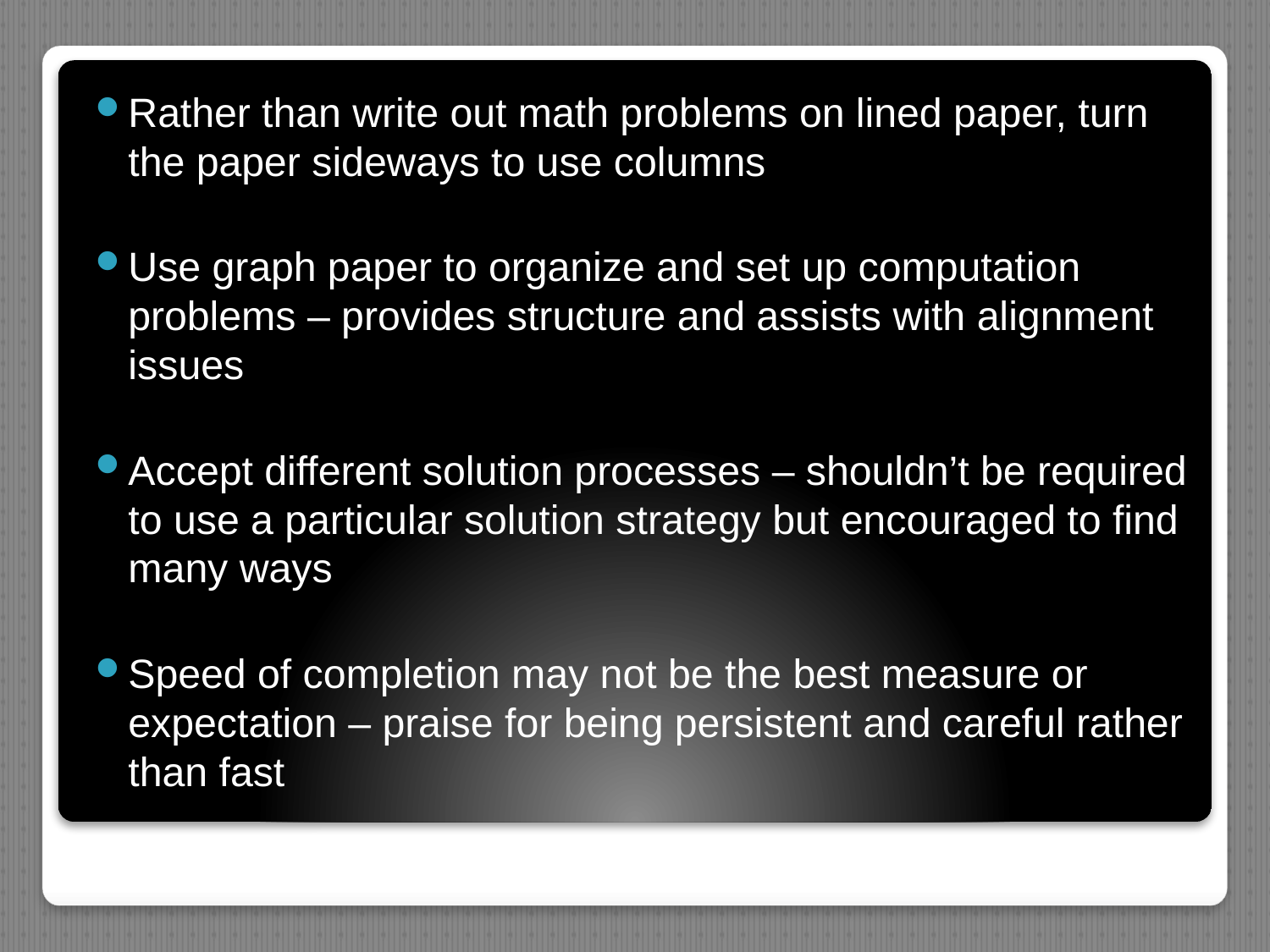

Rather than write out math problems on lined paper, turn the paper sideways to use columns

Use graph paper to organize and set up computation problems – provides structure and assists with alignment issues

Accept different solution processes – shouldn’t be required to use a particular solution strategy but encouraged to find many ways

Speed of completion may not be the best measure or expectation – praise for being persistent and careful rather than fast